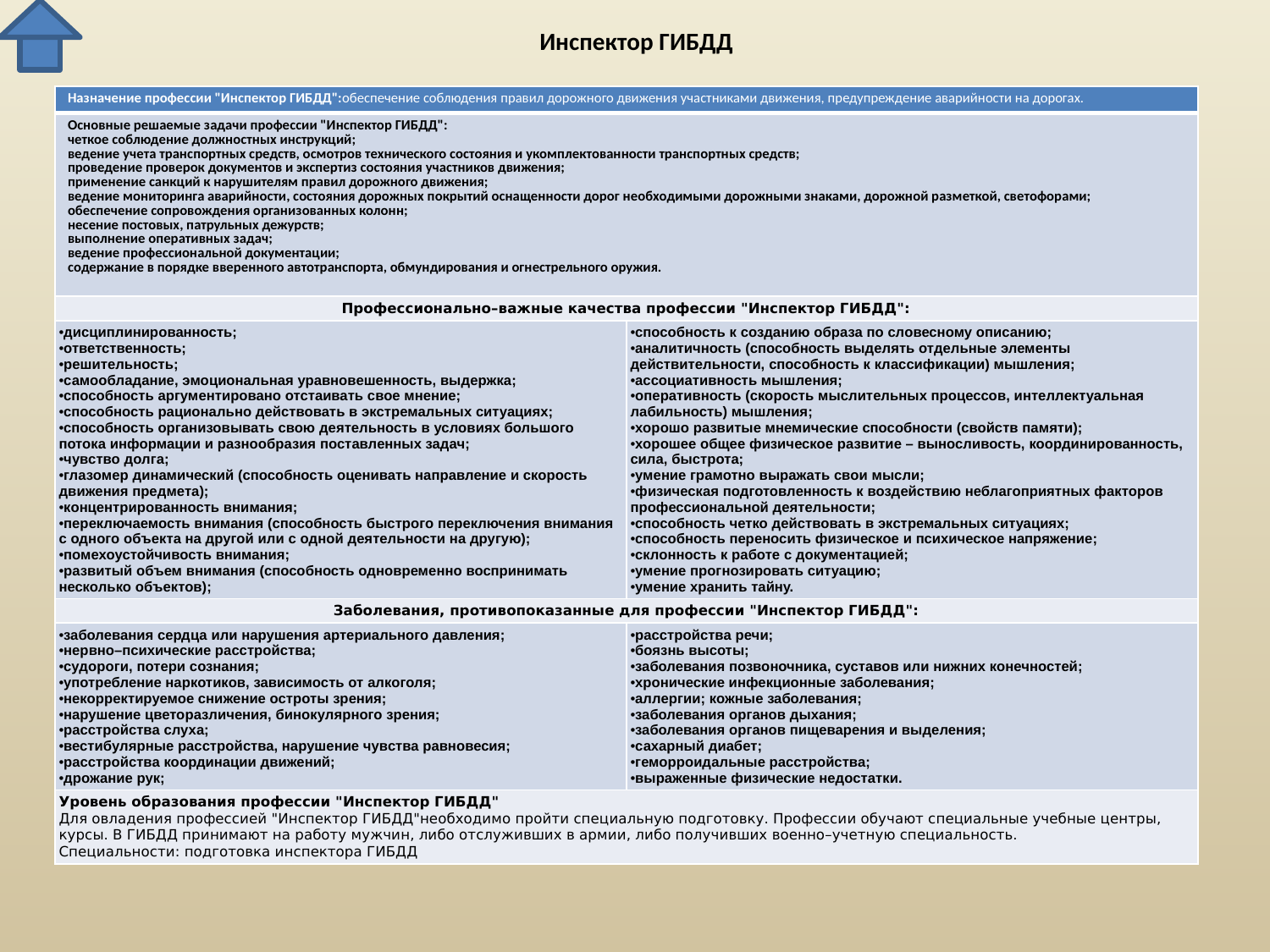

# Инспектор ГИБДД
| Назначение профессии "Инспектор ГИБДД":обеспечение соблюдения правил дорожного движения участниками движения, предупреждение аварийности на дорогах. |  |
| --- | --- |
| Основные решаемые задачи профессии "Инспектор ГИБДД": четкое соблюдение должностных инструкций; ведение учета транспортных средств, осмотров технического состояния и укомплектованности транспортных средств; проведение проверок документов и экспертиз состояния участников движения; применение санкций к нарушителям правил дорожного движения; ведение мониторинга аварийности, состояния дорожных покрытий оснащенности дорог необходимыми дорожными знаками, дорожной разметкой, светофорами; обеспечение сопровождения организованных колонн; несение постовых, патрульных дежурств; выполнение оперативных задач; ведение профессиональной документации; содержание в порядке вверенного автотранспорта, обмундирования и огнестрельного оружия. |  |
| Профессионально–важные качества профессии "Инспектор ГИБДД": |  |
| дисциплинированность; ответственность; решительность; самообладание, эмоциональная уравновешенность, выдержка; способность аргументировано отстаивать свое мнение; способность рационально действовать в экстремальных ситуациях; способность организовывать свою деятельность в условиях большого потока информации и разнообразия поставленных задач; чувство долга; глазомер динамический (способность оценивать направление и скорость движения предмета); концентрированность внимания; переключаемость внимания (способность быстрого переключения внимания с одного объекта на другой или с одной деятельности на другую); помехоустойчивость внимания; развитый объем внимания (способность одновременно воспринимать несколько объектов); | способность к созданию образа по словесному описанию; аналитичность (способность выделять отдельные элементы действительности, способность к классификации) мышления; ассоциативность мышления; оперативность (скорость мыслительных процессов, интеллектуальная лабильность) мышления; хорошо развитые мнемические способности (свойств памяти); хорошее общее физическое развитие – выносливость, координированность, сила, быстрота; умение грамотно выражать свои мысли; физическая подготовленность к воздействию неблагоприятных факторов профессиональной деятельности; способность четко действовать в экстремальных ситуациях; способность переносить физическое и психическое напряжение; склонность к работе с документацией; умение прогнозировать ситуацию; умение хранить тайну. |
| Заболевания, противопоказанные для профессии "Инспектор ГИБДД": |  |
| заболевания сердца или нарушения артериального давления; нервно–психические расстройства; судороги, потери сознания; употребление наркотиков, зависимость от алкоголя; некорректируемое снижение остроты зрения; нарушение цветоразличения, бинокулярного зрения; расстройства слуха; вестибулярные расстройства, нарушение чувства равновесия; расстройства координации движений; дрожание рук; | расстройства речи; боязнь высоты; заболевания позвоночника, суставов или нижних конечностей; хронические инфекционные заболевания; аллергии; кожные заболевания; заболевания органов дыхания; заболевания органов пищеварения и выделения; сахарный диабет; геморроидальные расстройства; выраженные физические недостатки. |
| Уровень образования профессии "Инспектор ГИБДД" Для овладения профессией "Инспектор ГИБДД"необходимо пройти специальную подготовку. Профессии обучают специальные учебные центры, курсы. В ГИБДД принимают на работу мужчин, либо отслуживших в армии, либо получивших военно–учетную специальность.  Специальности: подготовка инспектора ГИБДД |  |